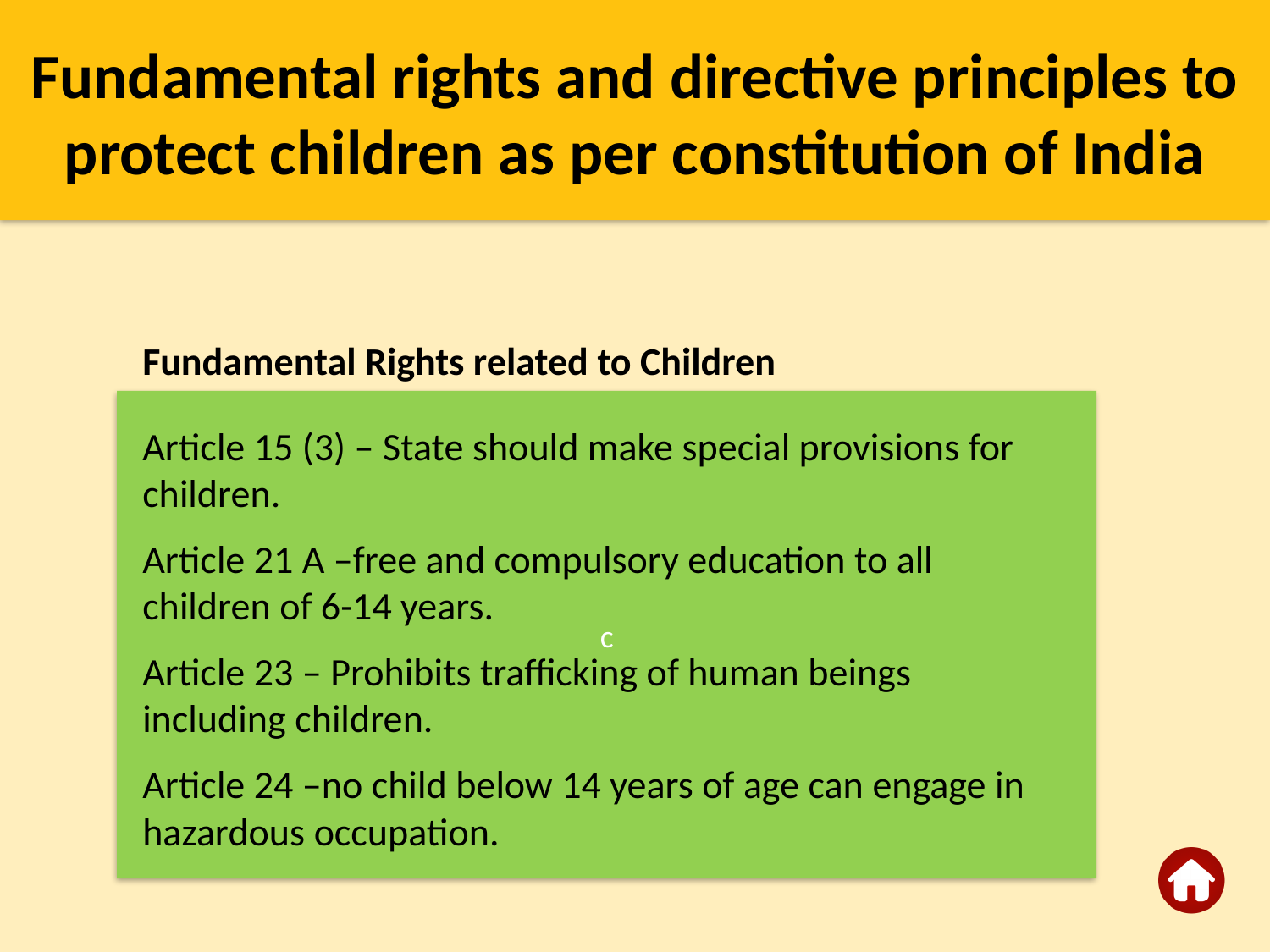

Fundamental rights and directive principles to protect children as per constitution of India
Fundamental Rights related to Children
Article 15 (3) – State should make special provisions for children.
Article 21 A –free and compulsory education to all children of 6-14 years.
Article 23 – Prohibits trafficking of human beings including children.
Article 24 –no child below 14 years of age can engage in hazardous occupation.
c